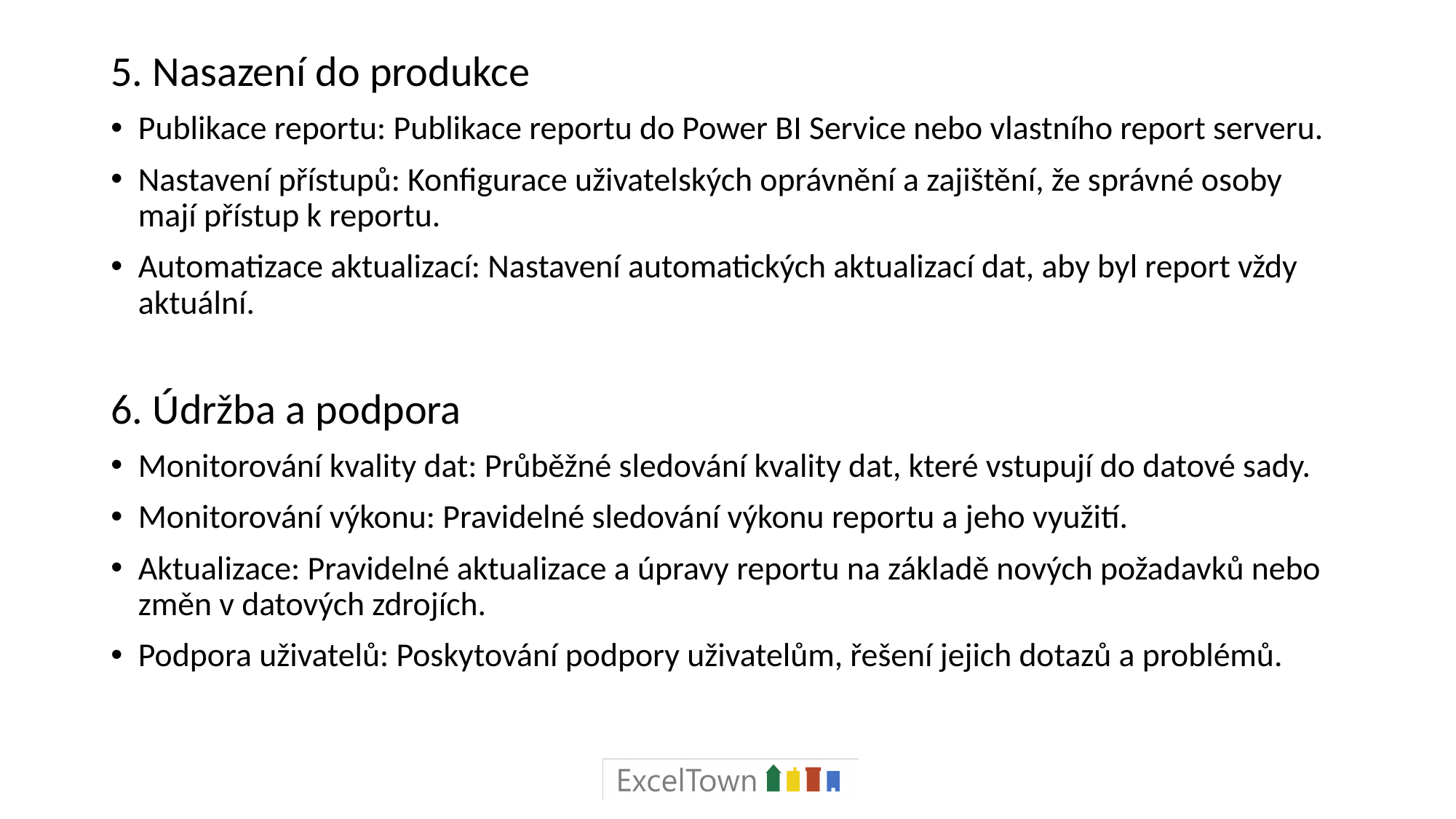

5. Nasazení do produkce
Publikace reportu: Publikace reportu do Power BI Service nebo vlastního report serveru.
Nastavení přístupů: Konfigurace uživatelských oprávnění a zajištění, že správné osoby mají přístup k reportu.
Automatizace aktualizací: Nastavení automatických aktualizací dat, aby byl report vždy aktuální.

6. Údržba a podpora
Monitorování kvality dat: Průběžné sledování kvality dat, které vstupují do datové sady.
Monitorování výkonu: Pravidelné sledování výkonu reportu a jeho využití.
Aktualizace: Pravidelné aktualizace a úpravy reportu na základě nových požadavků nebo změn v datových zdrojích.
Podpora uživatelů: Poskytování podpory uživatelům, řešení jejich dotazů a problémů.